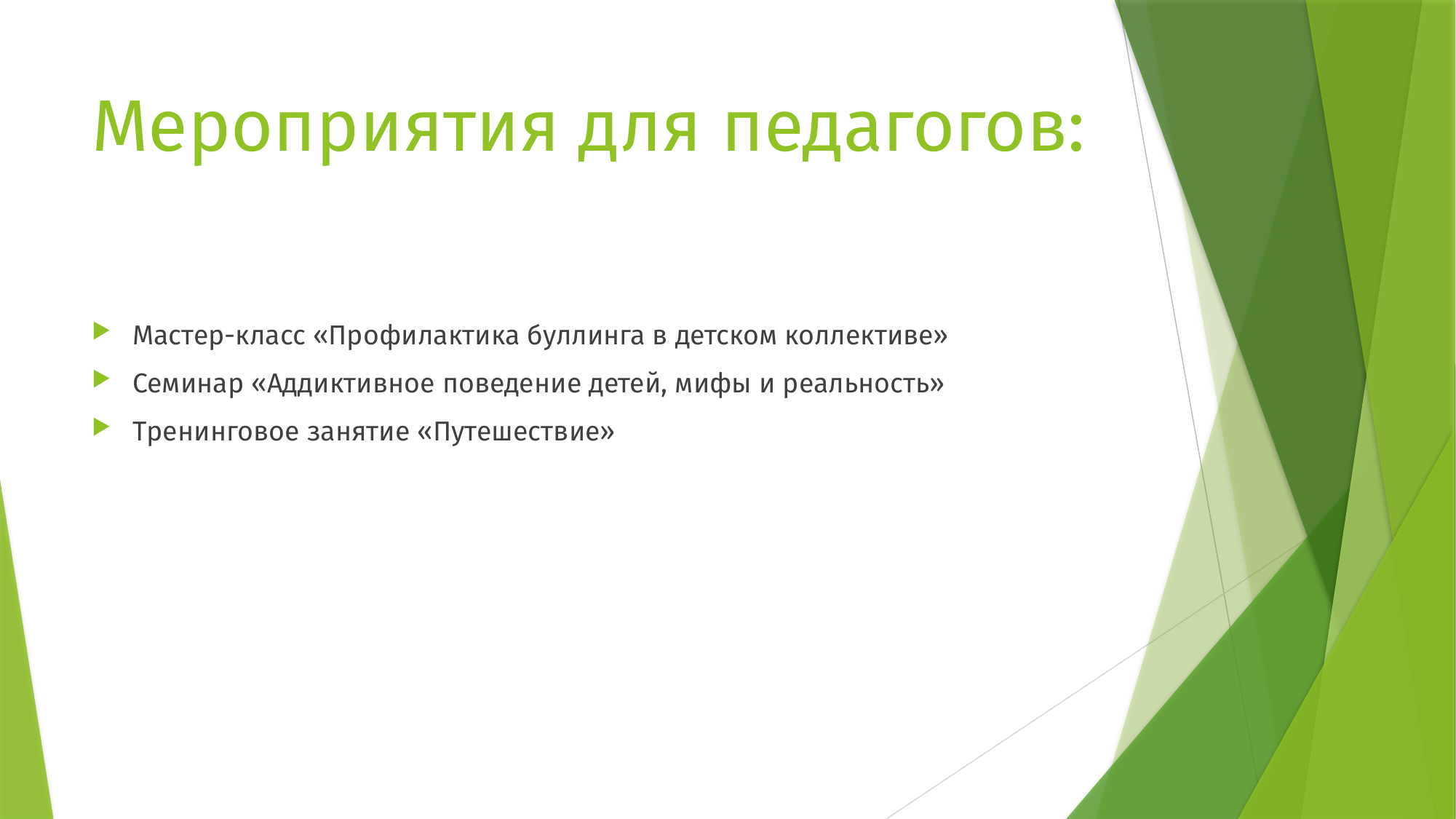

# Мероприятия для педагогов:
Мастер-класс «Профилактика буллинга в детском коллективе»
Семинар «Аддиктивное поведение детей, мифы и реальность»
Тренинговое занятие «Путешествие»